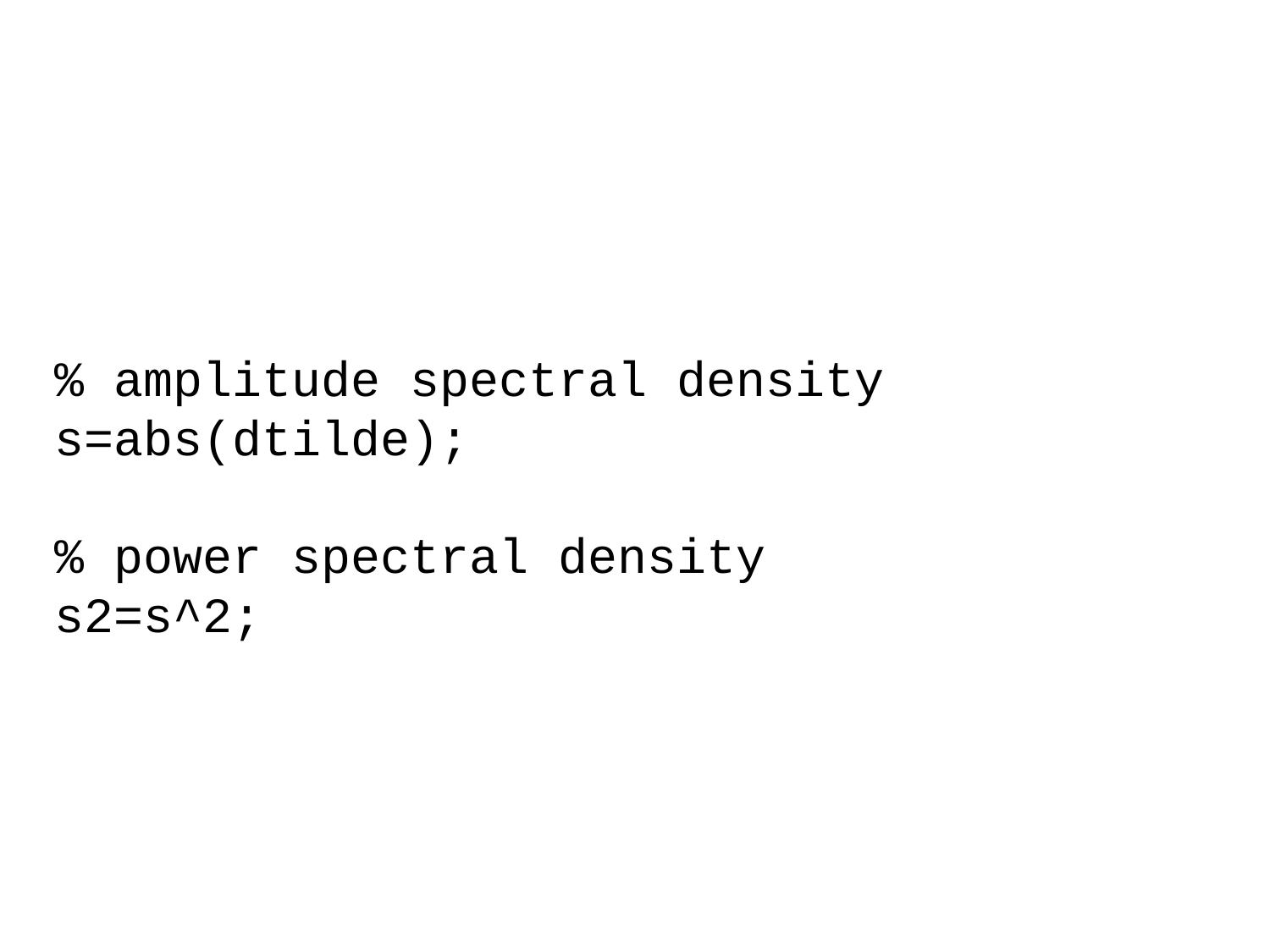

% amplitude spectral density
s=abs(dtilde);

% power spectral density
s2=s^2;